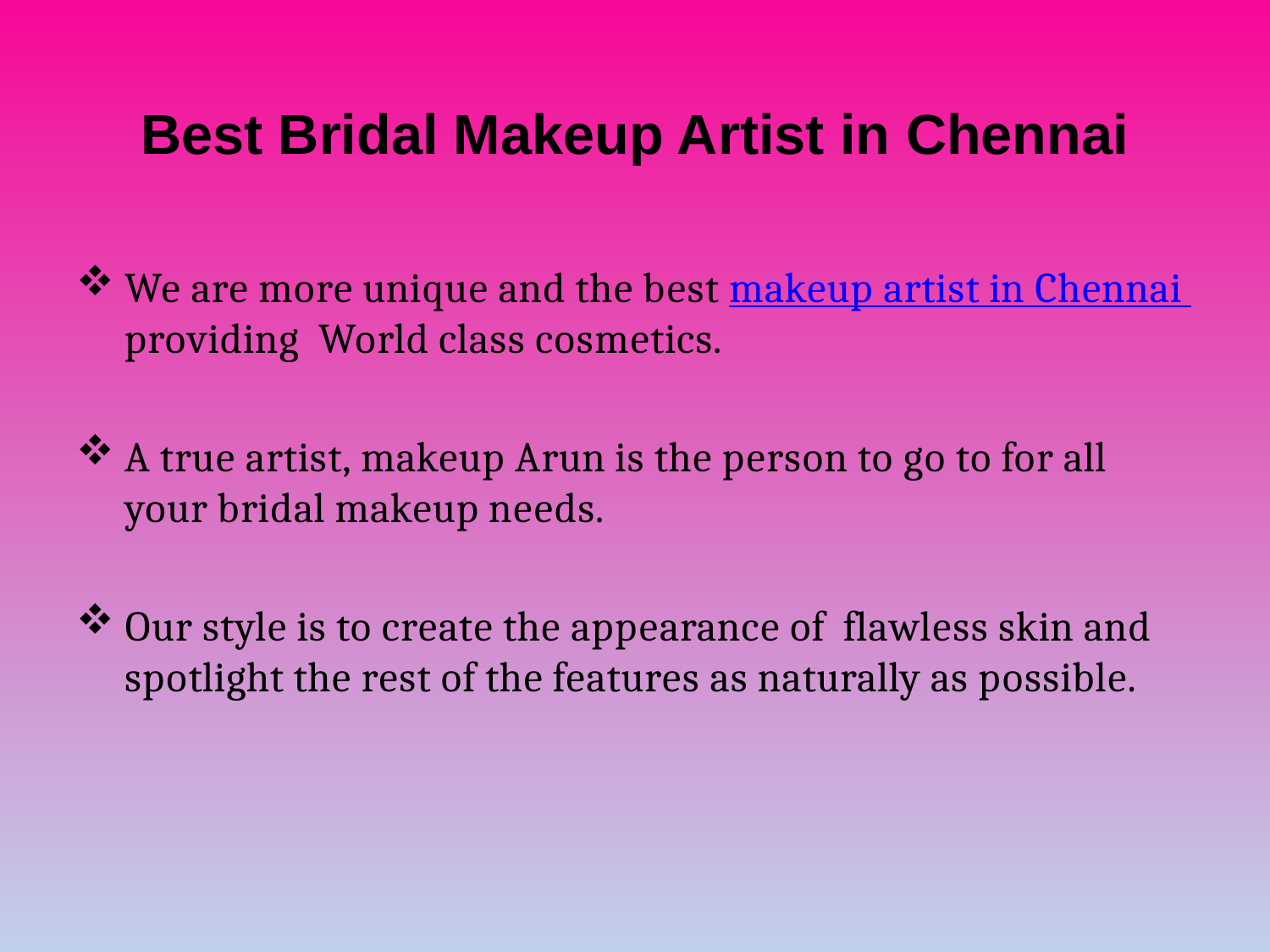

# Best Bridal Makeup Artist in Chennai
We are more unique and the best makeup artist in Chennai providing  World class cosmetics.

A true artist, makeup Arun is the person to go to for all your bridal makeup needs.

Our style is to create the appearance of  flawless skin and spotlight the rest of the features as naturally as possible.